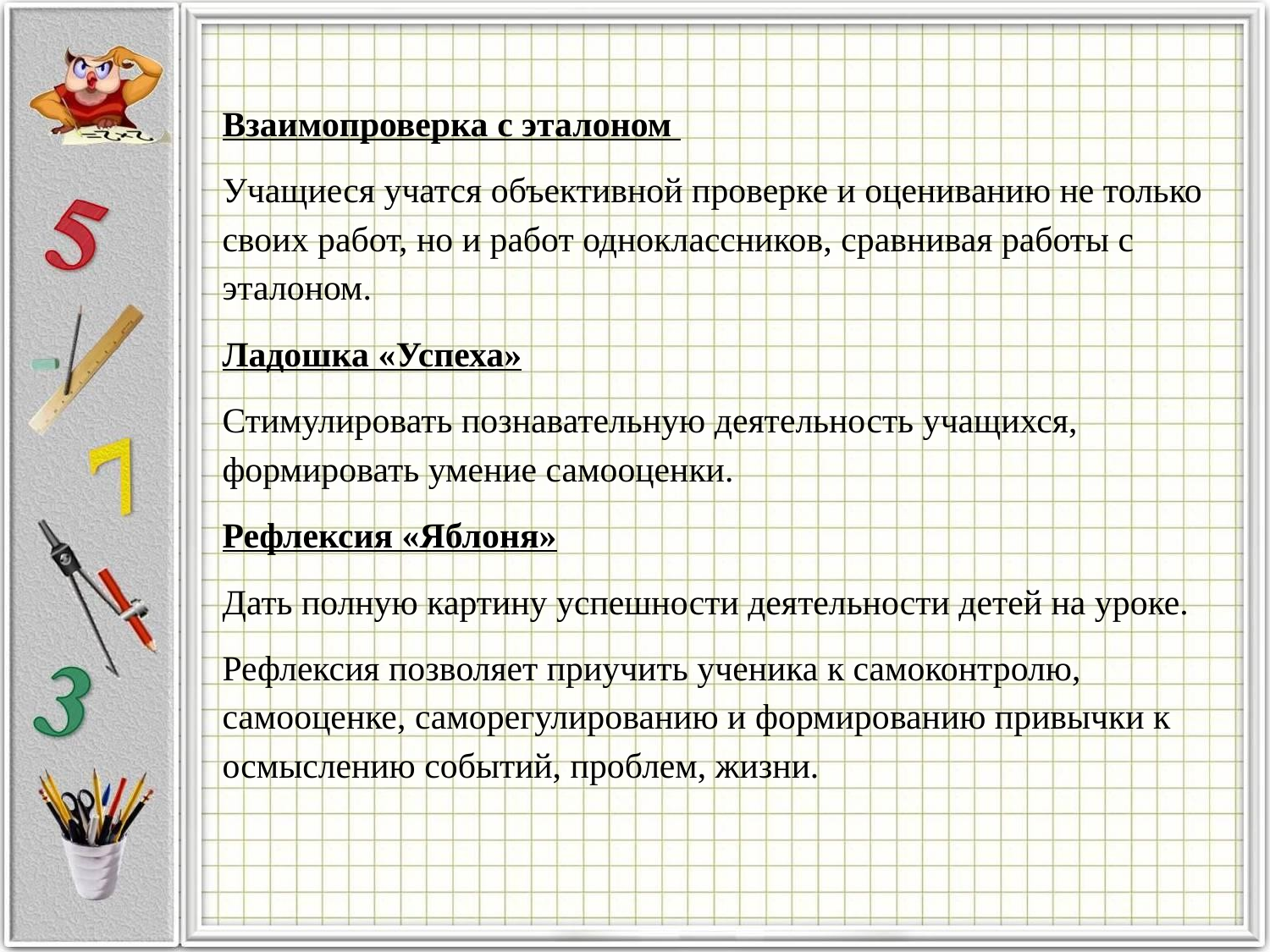

Взаимопроверка с эталоном
Учащиеся учатся объективной проверке и оцениванию не только своих работ, но и работ одноклассников, сравнивая работы с эталоном.
Ладошка «Успеха»
Стимулировать познавательную деятельность учащихся, формировать умение самооценки.
Рефлексия «Яблоня»
Дать полную картину успешности деятельности детей на уроке.
Рефлексия позволяет приучить ученика к самоконтролю, самооценке, саморегулированию и формированию привычки к осмыслению событий, проблем, жизни.